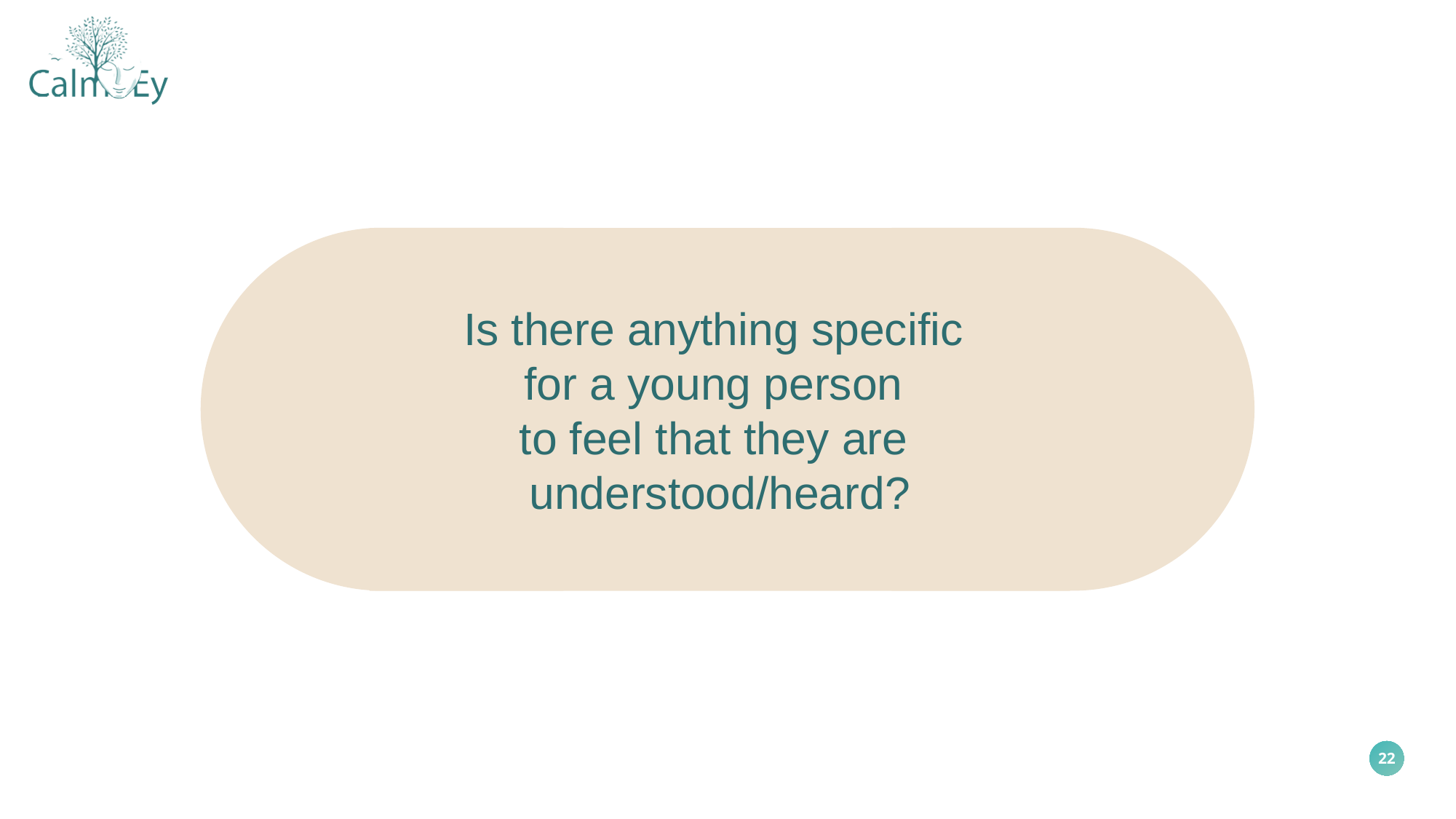

Is there anything specific
for a young person
to feel that they are
understood/heard?